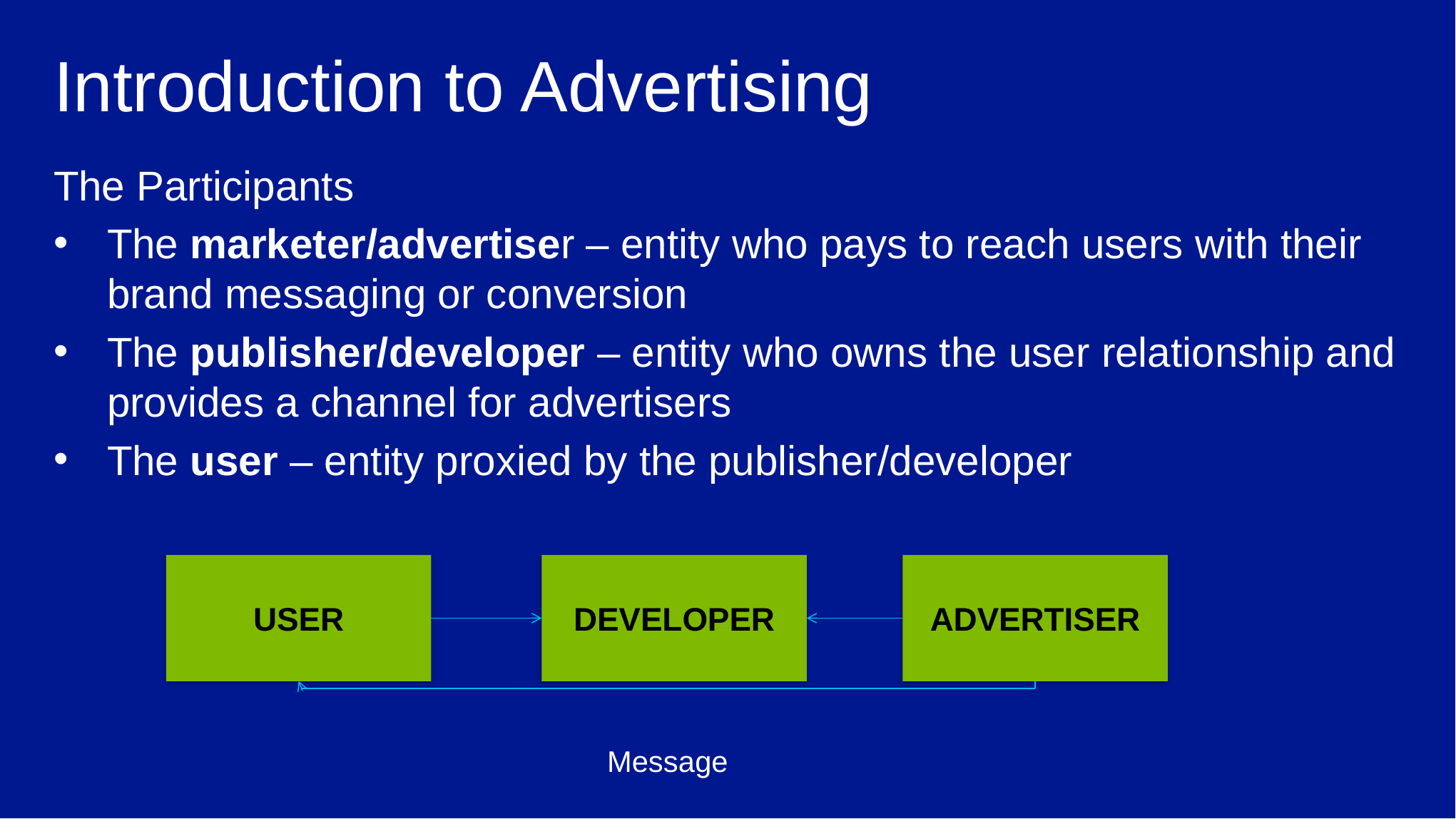

# Introduction to Advertising
The Participants
The marketer/advertiser – entity who pays to reach users with their brand messaging or conversion
The publisher/developer – entity who owns the user relationship and provides a channel for advertisers
The user – entity proxied by the publisher/developer
USER
DEVELOPER
ADVERTISER
Message